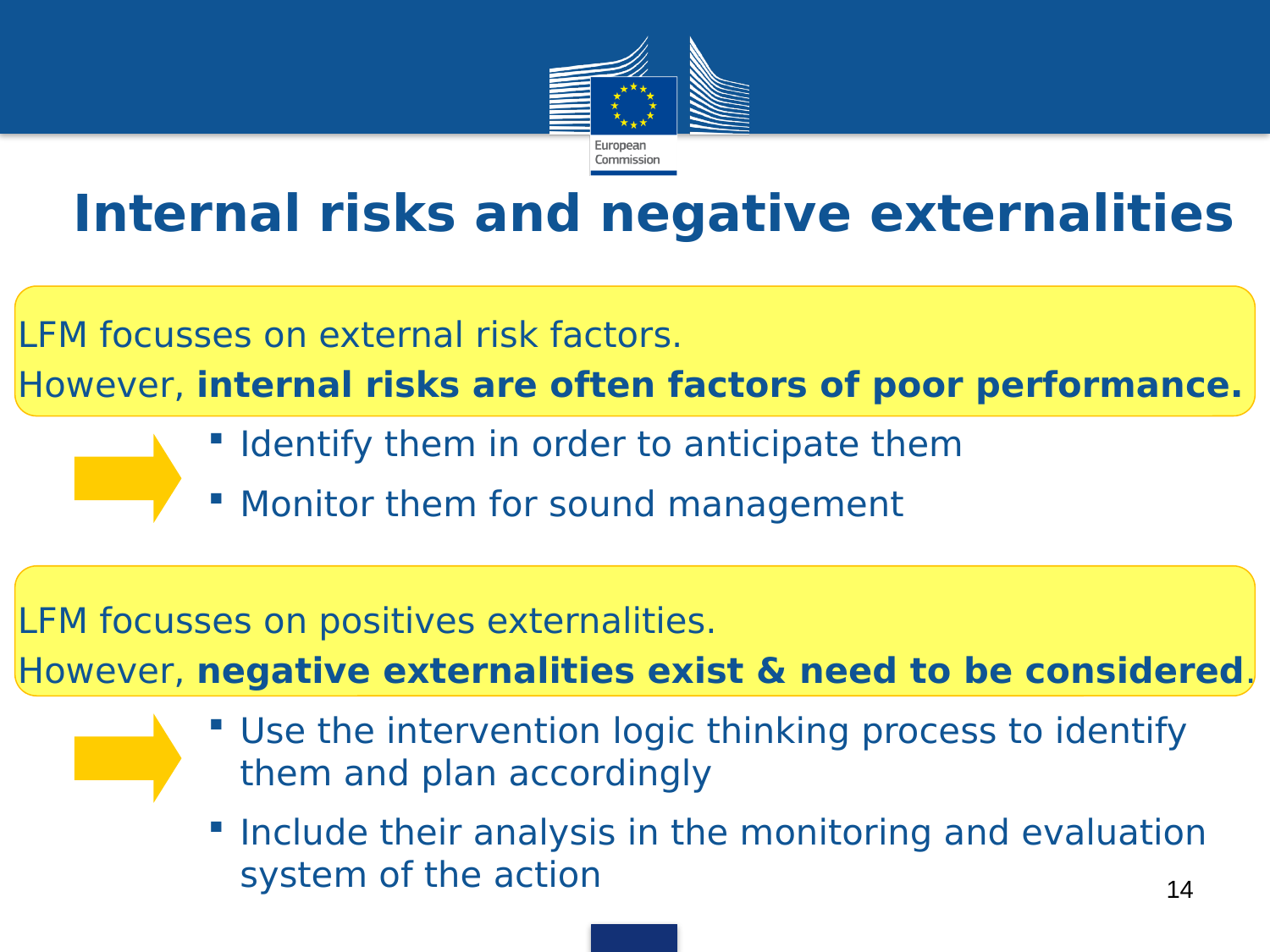

# Internal risks and negative externalities

LFM focusses on external risk factors.
However, internal risks are often factors of poor performance.
Identify them in order to anticipate them
Monitor them for sound management

LFM focusses on positives externalities.
However, negative externalities exist & need to be considered.
Use the intervention logic thinking process to identify them and plan accordingly
Include their analysis in the monitoring and evaluation system of the action
14